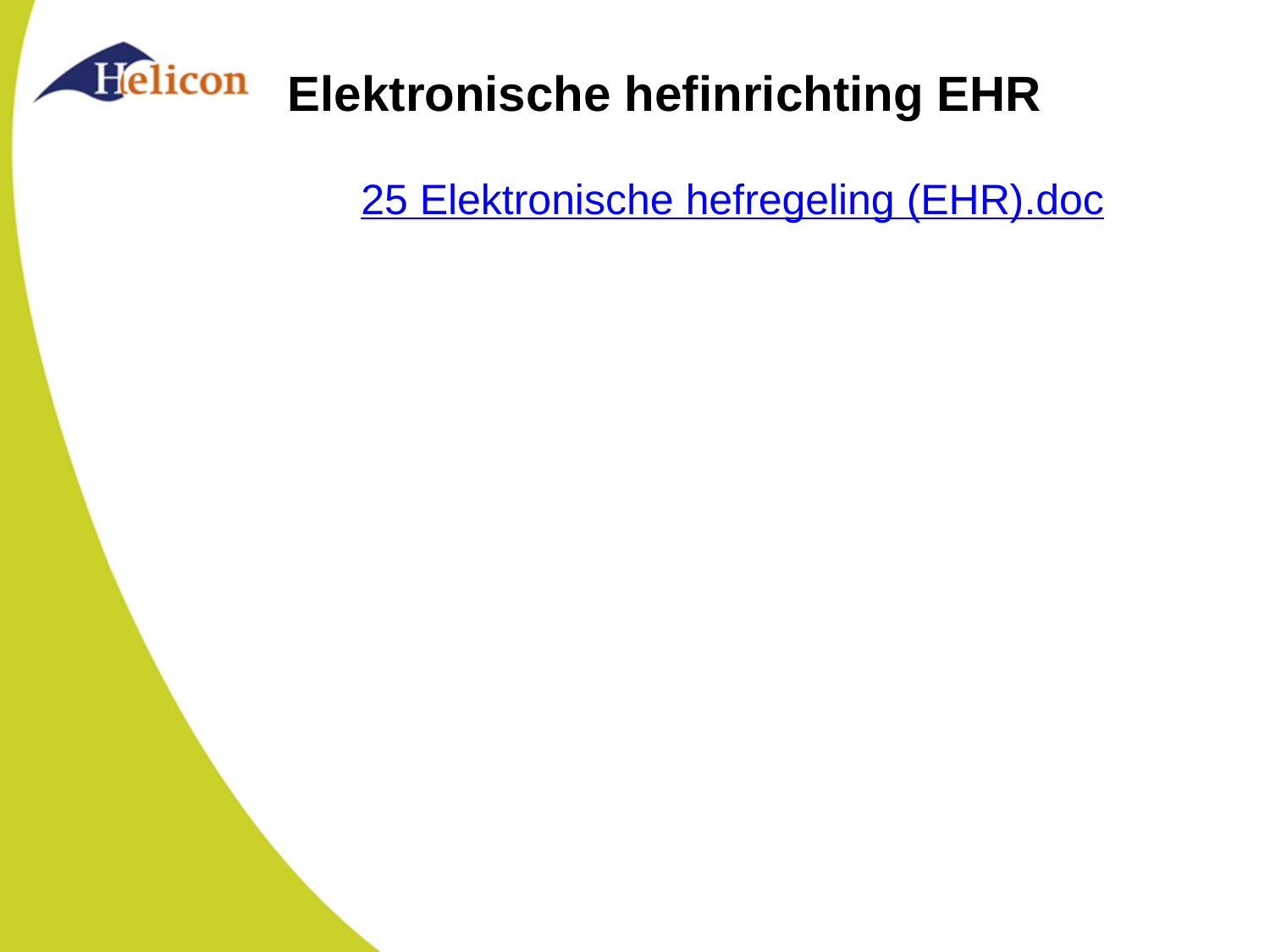

# Elektronische hefinrichting EHR
25 Elektronische hefregeling (EHR).doc